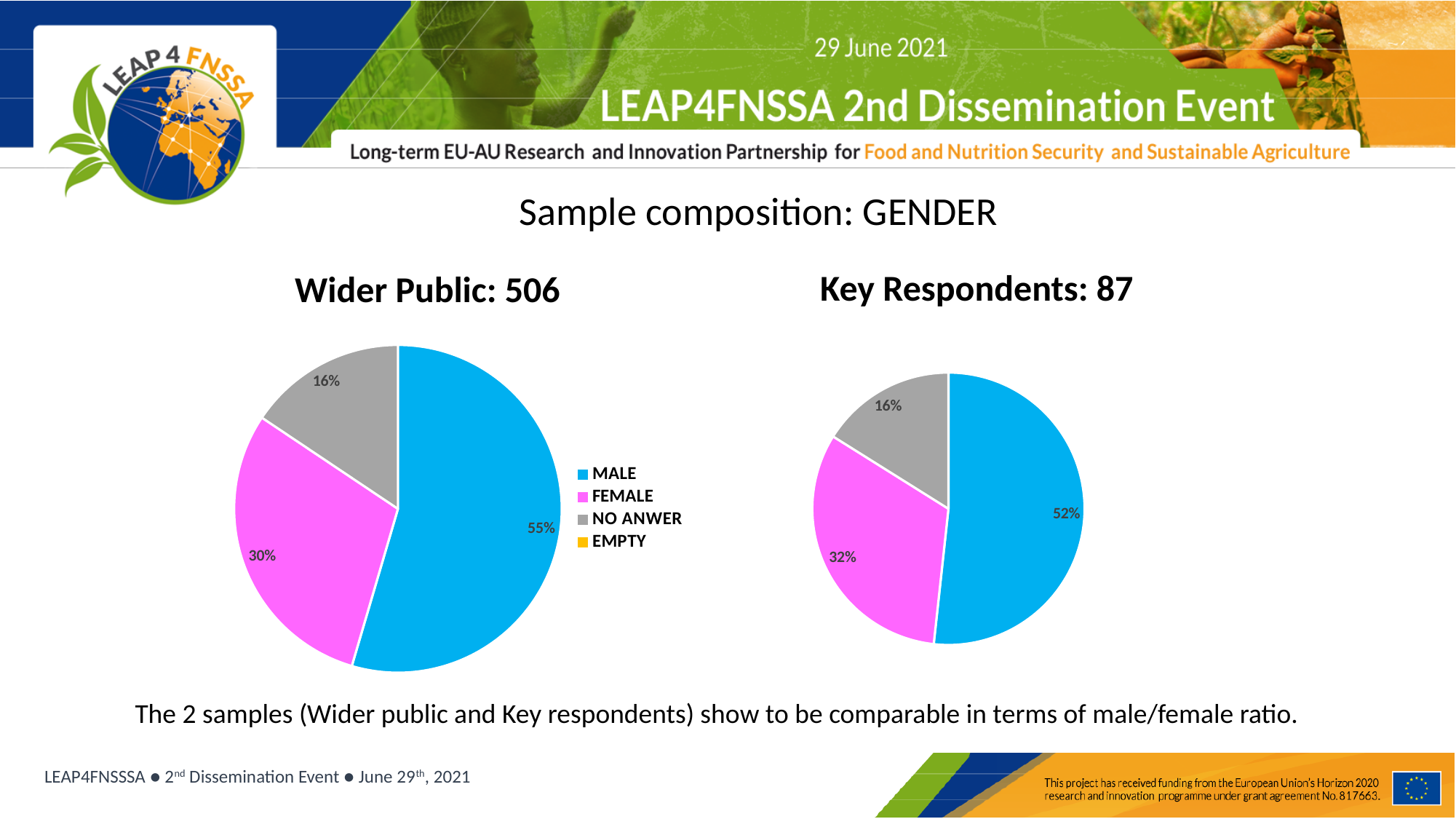

# Sample composition: GENDER
Wider Public: 506
Key Respondents: 87

[unsupported chart]

### Chart

| Category |  |
|---|---|
| MALE | 45.0 |
| FEMALE | 28.0 |
| NO ANWER | 14.0 |

The 2 samples (Wider public and Key respondents) show to be comparable in terms of male/female ratio.